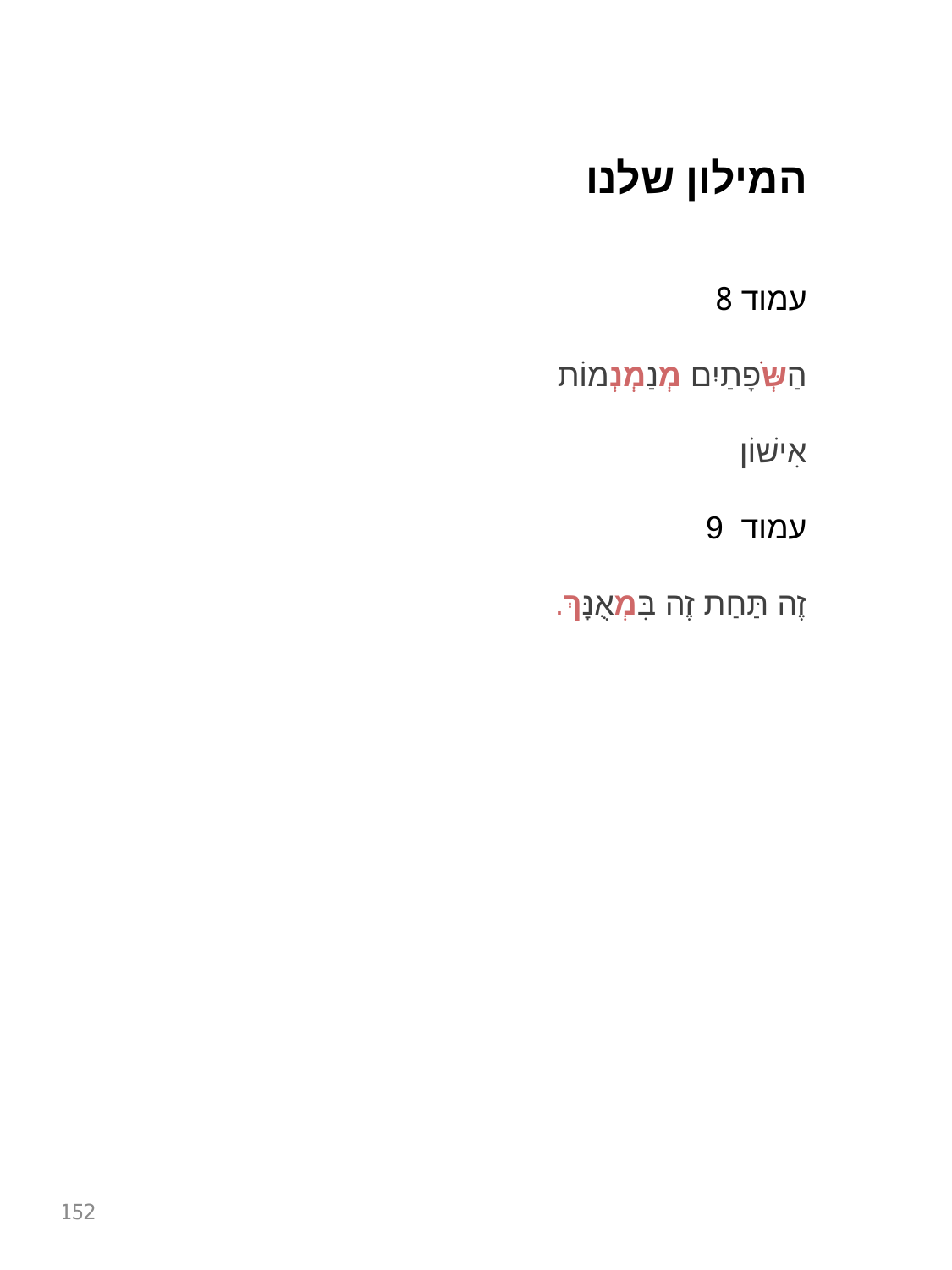

המילון שלנו

עמוד 8
הַשְּׂפָתַיִם מְנַמְנְמוֹת
אִישׁוֹן
עמוד  9
זֶה תַּחַת זֶה בִּמְאֻנָּךְ.

152